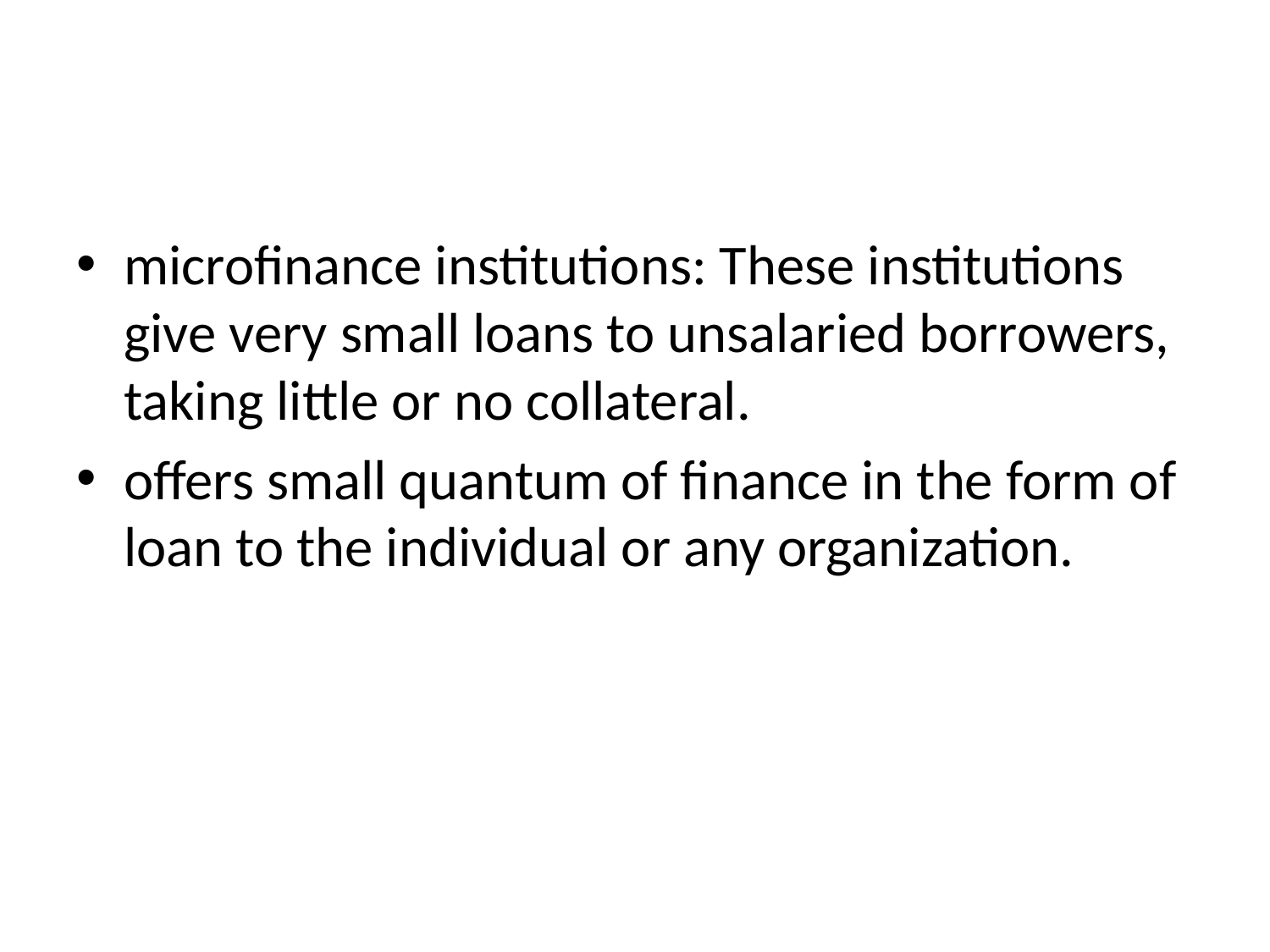

#
microfinance institutions: These institutions give very small loans to unsalaried borrowers, taking little or no collateral.
offers small quantum of finance in the form of loan to the individual or any organization.